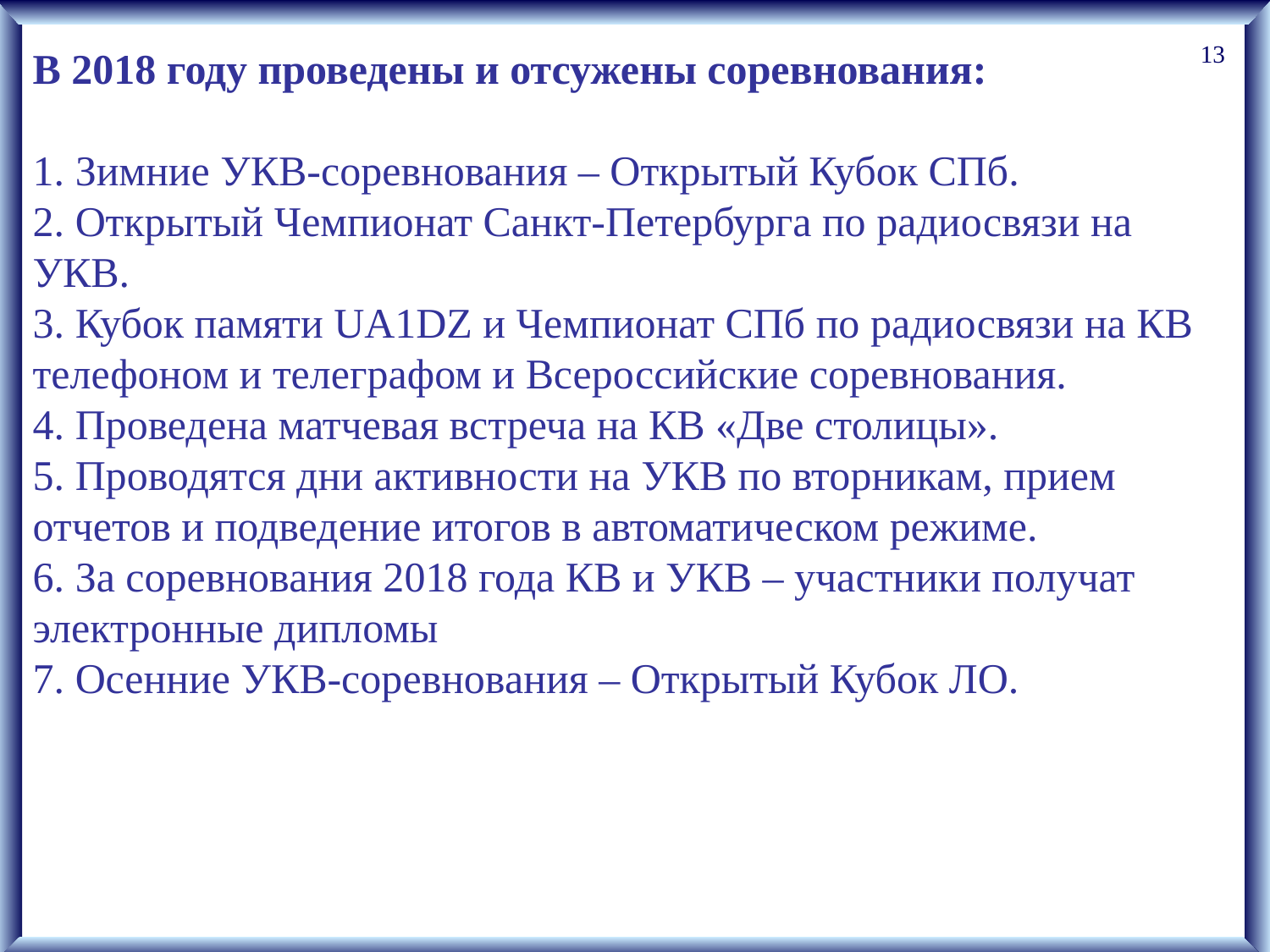

13
В 2018 году проведены и отсужены соревнования:
1. Зимние УКВ-соревнования – Открытый Кубок СПб.
2. Открытый Чемпионат Санкт-Петербурга по радиосвязи на УКВ.
3. Кубок памяти UA1DZ и Чемпионат СПб по радиосвязи на КВ телефоном и телеграфом и Всероссийские соревнования.
4. Проведена матчевая встреча на КВ «Две столицы».
5. Проводятся дни активности на УКВ по вторникам, прием отчетов и подведение итогов в автоматическом режиме.
6. За соревнования 2018 года КВ и УКВ – участники получат электронные дипломы
7. Осенние УКВ-соревнования – Открытый Кубок ЛО.